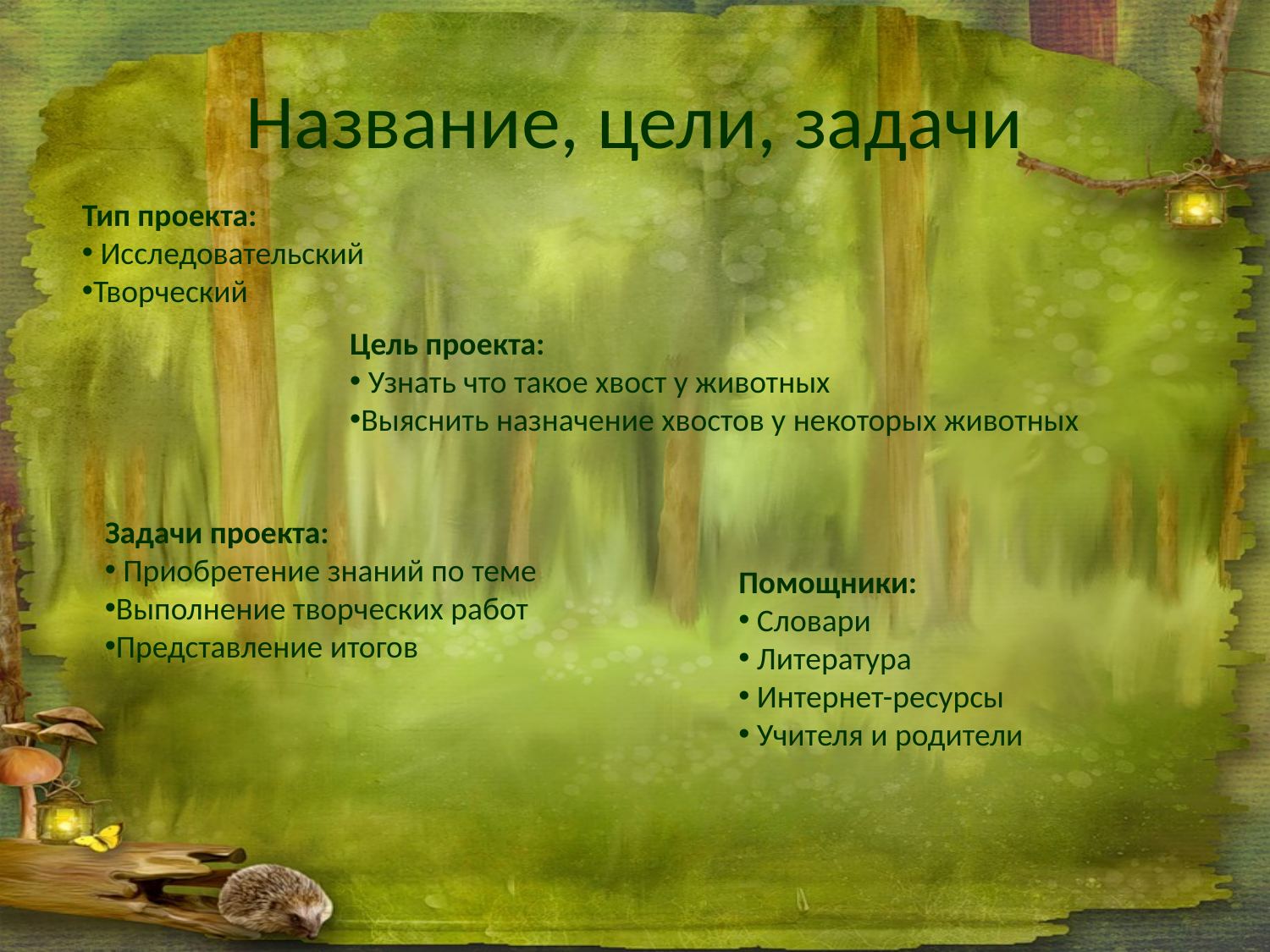

# Название, цели, задачи
Тип проекта:
 Исследовательский
Творческий
Цель проекта:
 Узнать что такое хвост у животных
Выяснить назначение хвостов у некоторых животных
Задачи проекта:
 Приобретение знаний по теме
Выполнение творческих работ
Представление итогов
Помощники:
 Словари
 Литература
 Интернет-ресурсы
 Учителя и родители